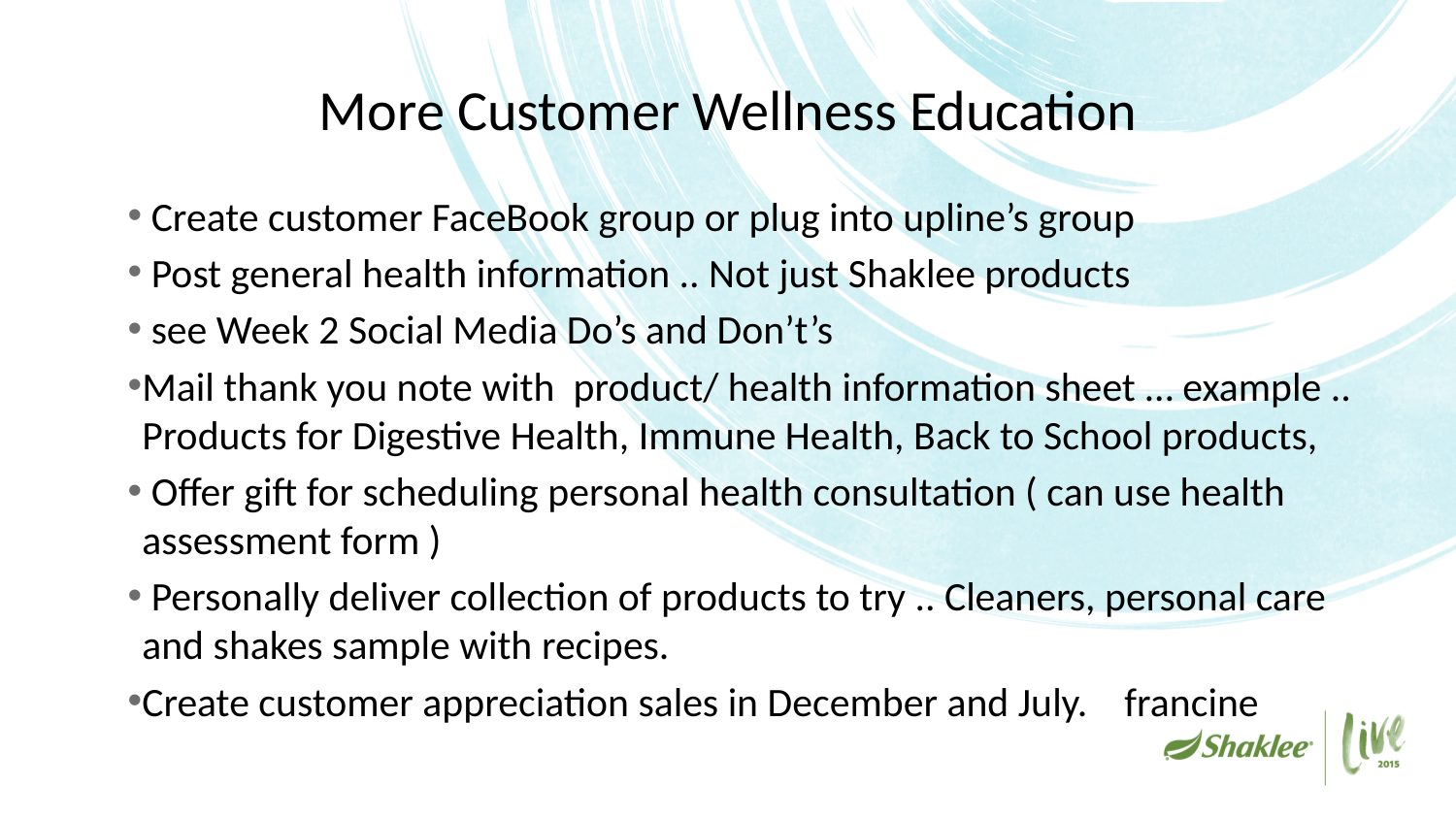

# More Customer Wellness Education
 Create customer FaceBook group or plug into upline’s group
 Post general health information .. Not just Shaklee products
 see Week 2 Social Media Do’s and Don’t’s
Mail thank you note with  product/ health information sheet … example .. Products for Digestive Health, Immune Health, Back to School products,
 Offer gift for scheduling personal health consultation ( can use health assessment form )
 Personally deliver collection of products to try .. Cleaners, personal care and shakes sample with recipes.
Create customer appreciation sales in December and July.    francine